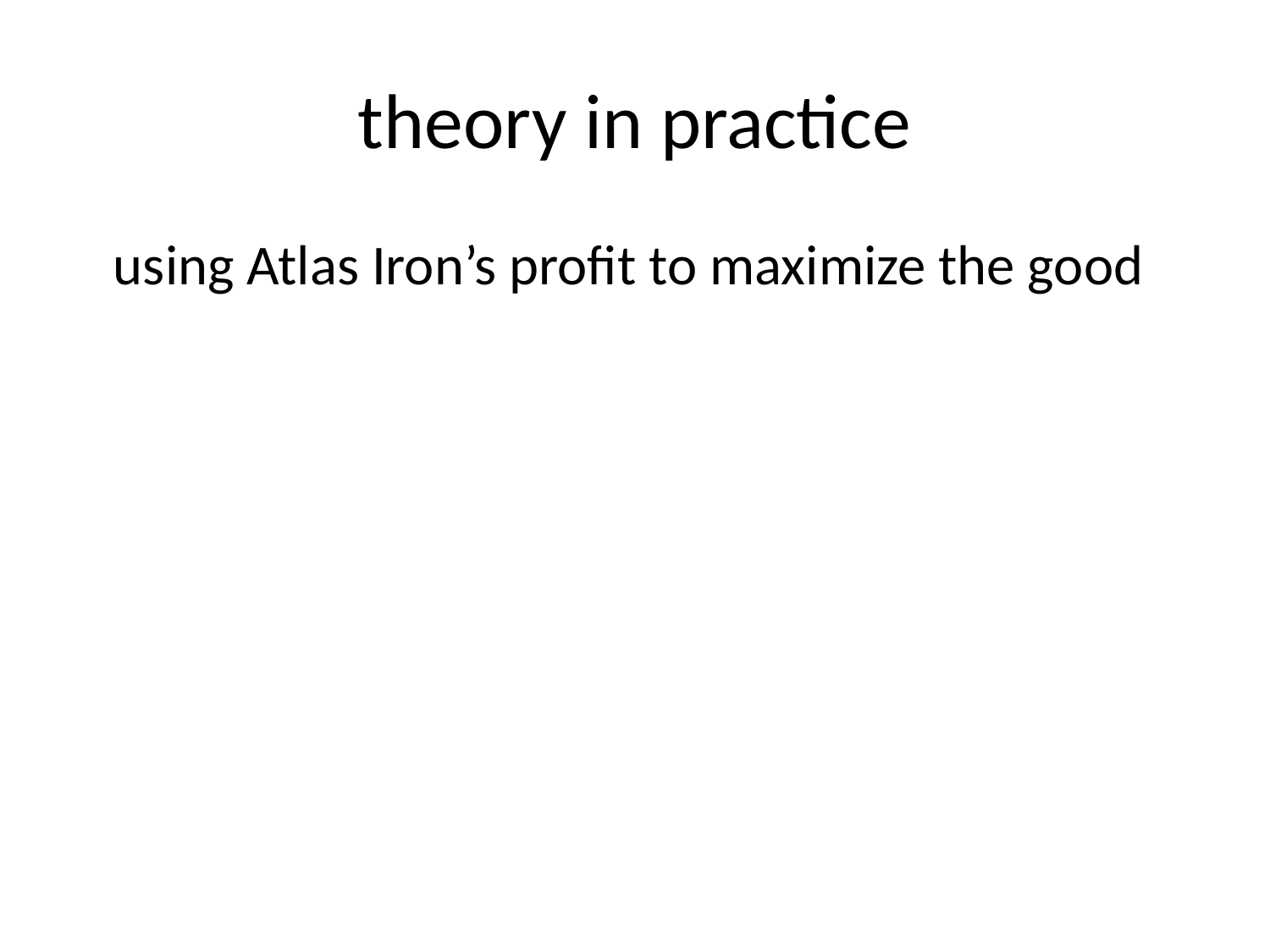

# theory in practice
using Atlas Iron’s profit to maximize the good